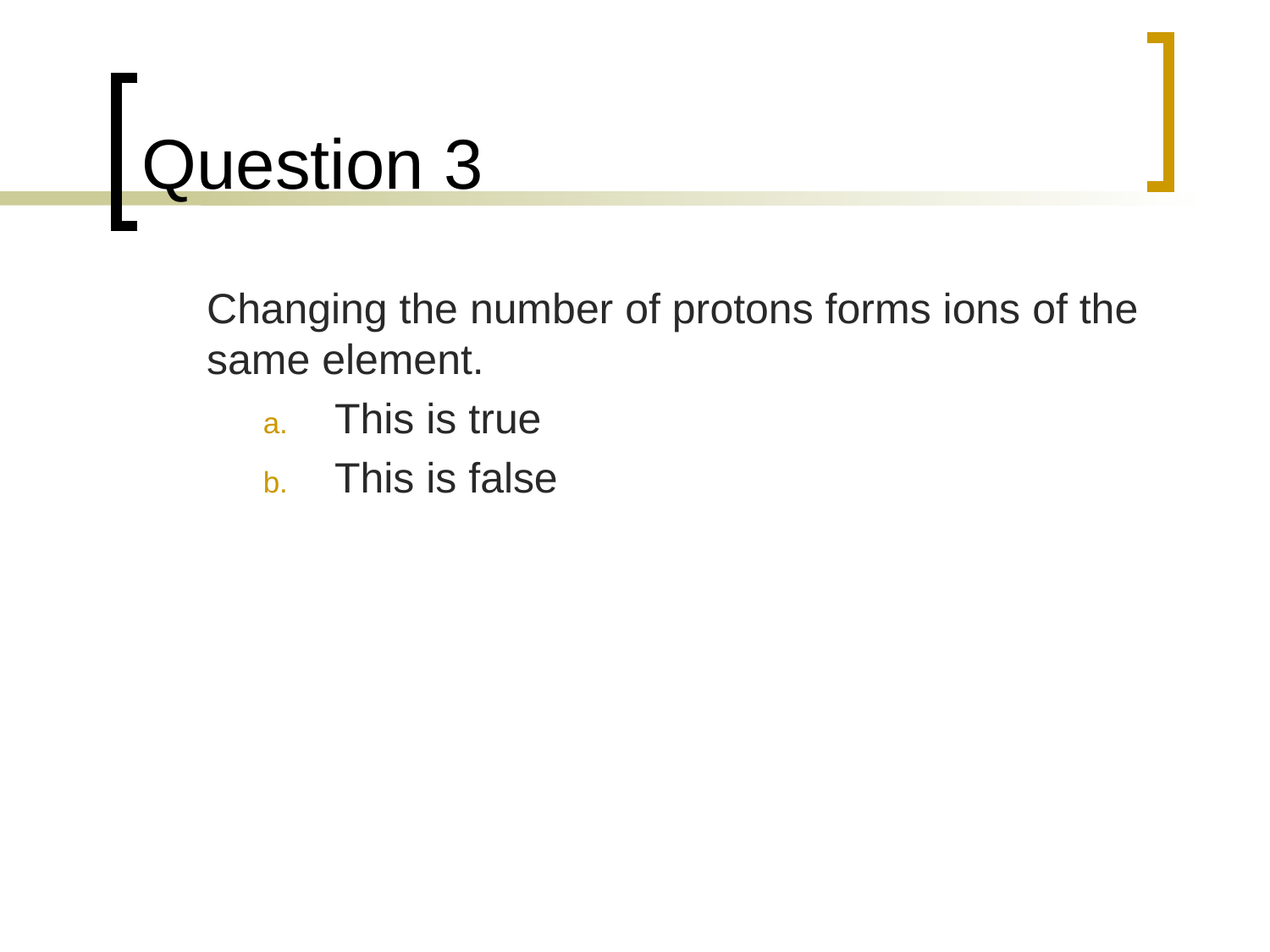

# Question 3
	Changing the number of protons forms ions of the same element.
This is true
This is false